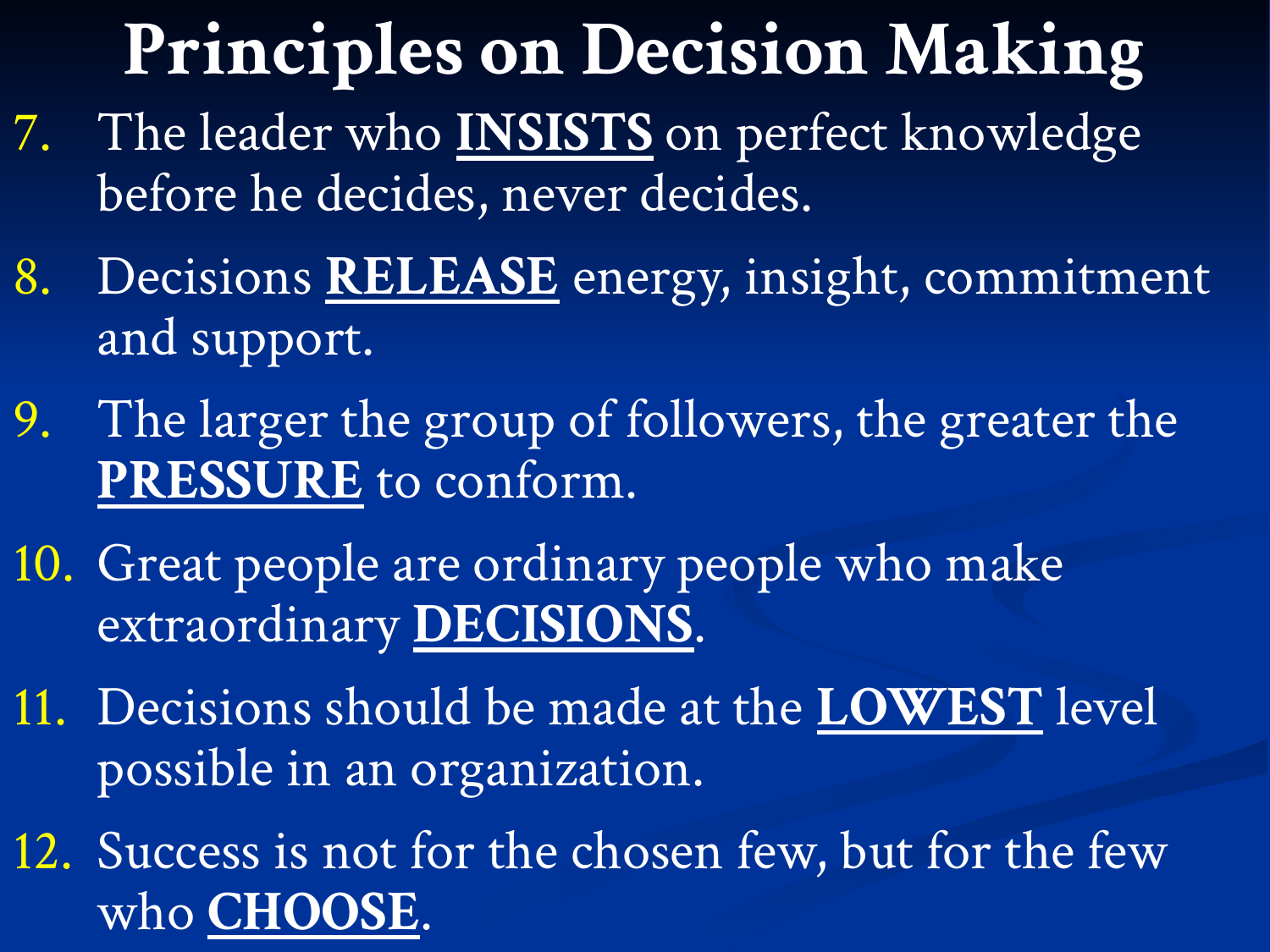

# Principles on Decision Making
The leader who INSISTS on perfect knowledge before he decides, never decides.
Decisions RELEASE energy, insight, commitment and support.
The larger the group of followers, the greater the PRESSURE to conform.
Great people are ordinary people who make extraordinary DECISIONS.
Decisions should be made at the LOWEST level possible in an organization.
Success is not for the chosen few, but for the few who CHOOSE.